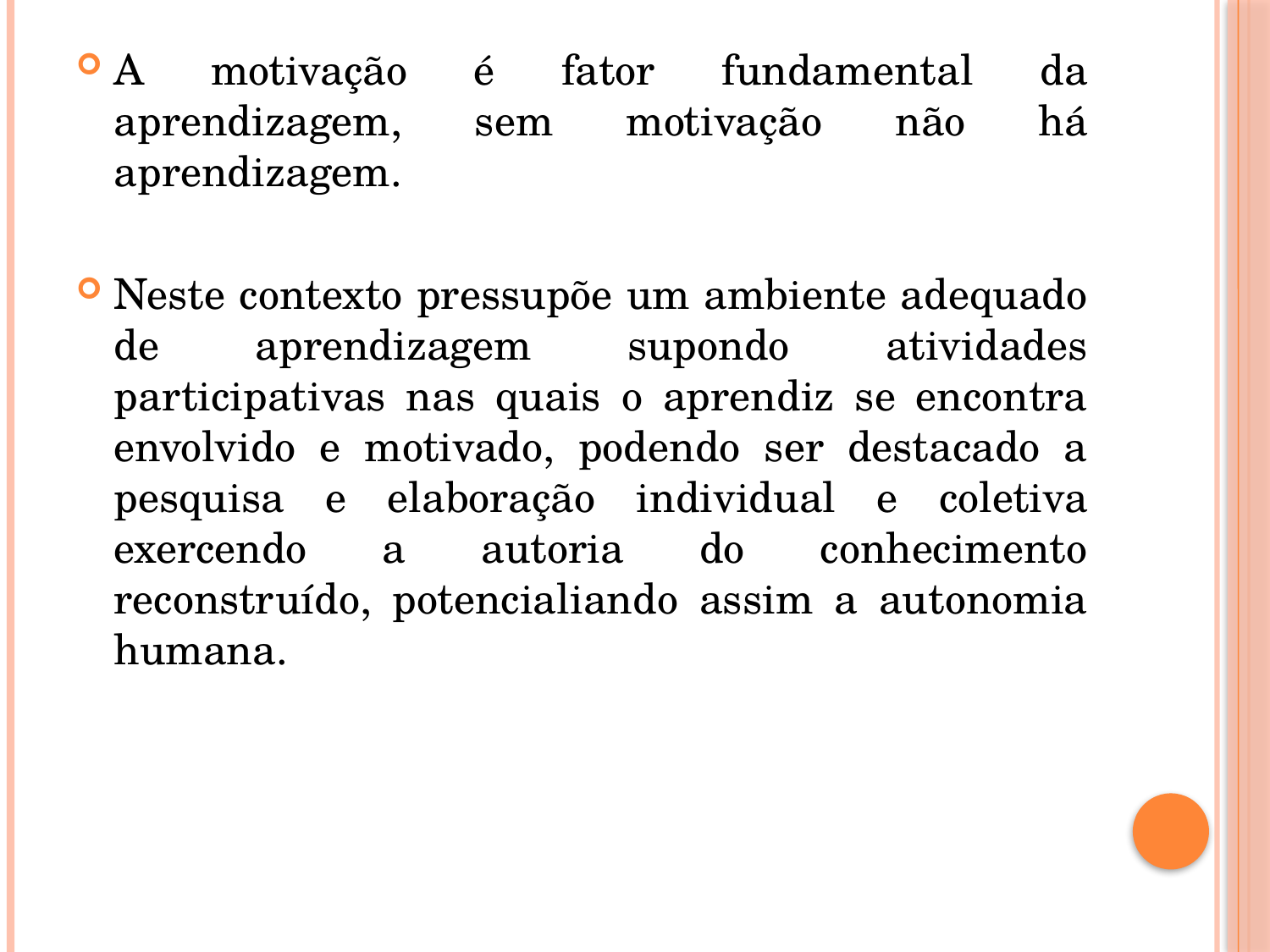

A motivação é fator fundamental da aprendizagem, sem motivação não há aprendizagem.

Neste contexto pressupõe um ambiente adequado de aprendizagem supondo atividades participativas nas quais o aprendiz se encontra envolvido e motivado, podendo ser destacado a pesquisa e elaboração individual e coletiva exercendo a autoria do conhecimento reconstruído, potencialiando assim a autonomia humana.